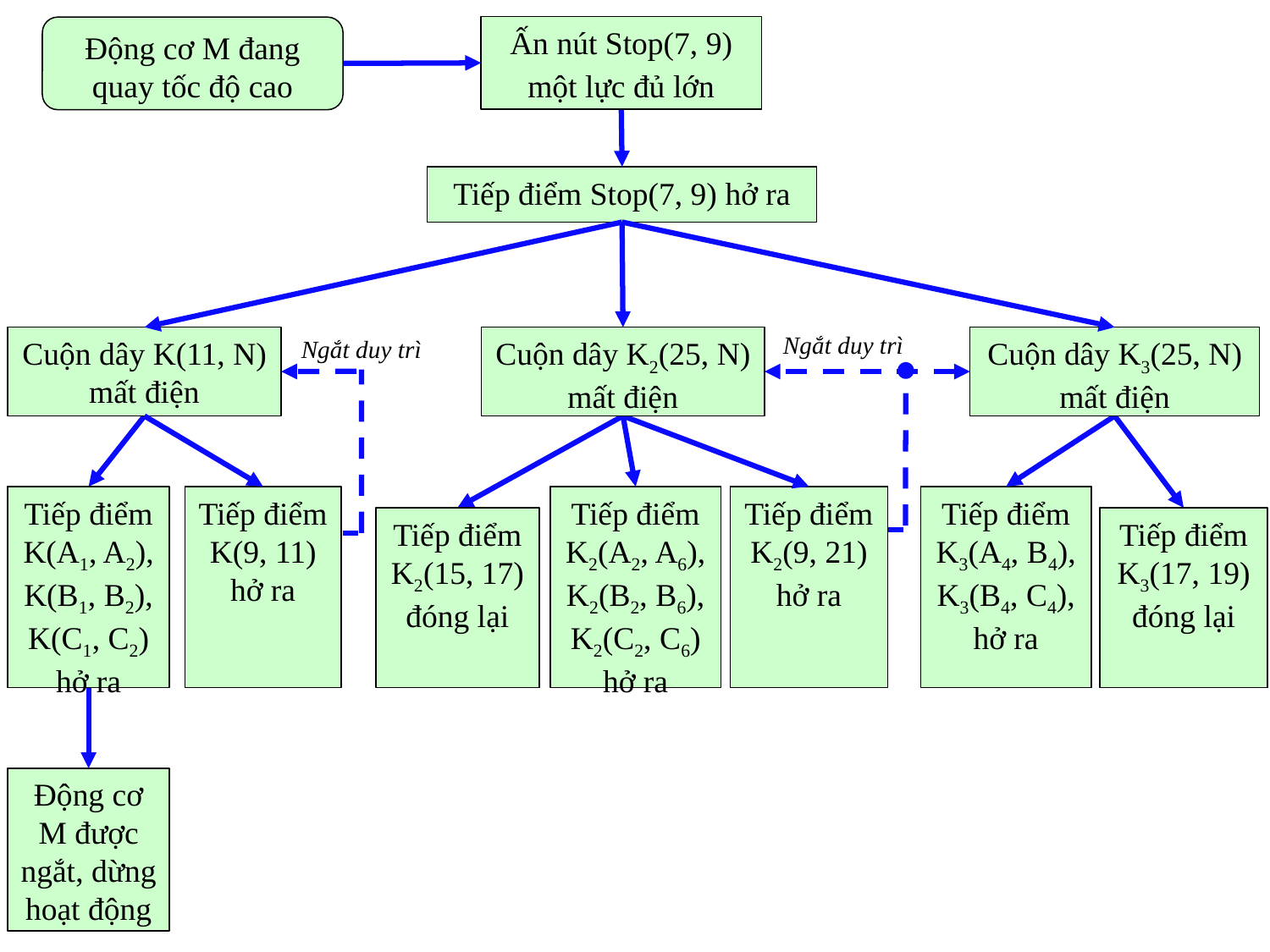

Ấn nút Stop(7, 9) một lực đủ lớn
Động cơ M đang quay tốc độ cao
Tiếp điểm Stop(7, 9) hở ra
Ngắt duy trì
Cuộn dây K(11, N) mất điện
Cuộn dây K2(25, N) mất điện
Cuộn dây K3(25, N) mất điện
Ngắt duy trì

Tiếp điểm K3(A4, B4), K3(B4, C4), hở ra
Tiếp điểm K(A1, A2), K(B1, B2), K(C1, C2) hở ra
Tiếp điểm K(9, 11) hở ra
Tiếp điểm K2(A2, A6), K2(B2, B6), K2(C2, C6) hở ra
Tiếp điểm
K2(9, 21) hở ra
Tiếp điểm K2(15, 17) đóng lại
Tiếp điểm K3(17, 19) đóng lại
Động cơ M được ngắt, dừng hoạt động